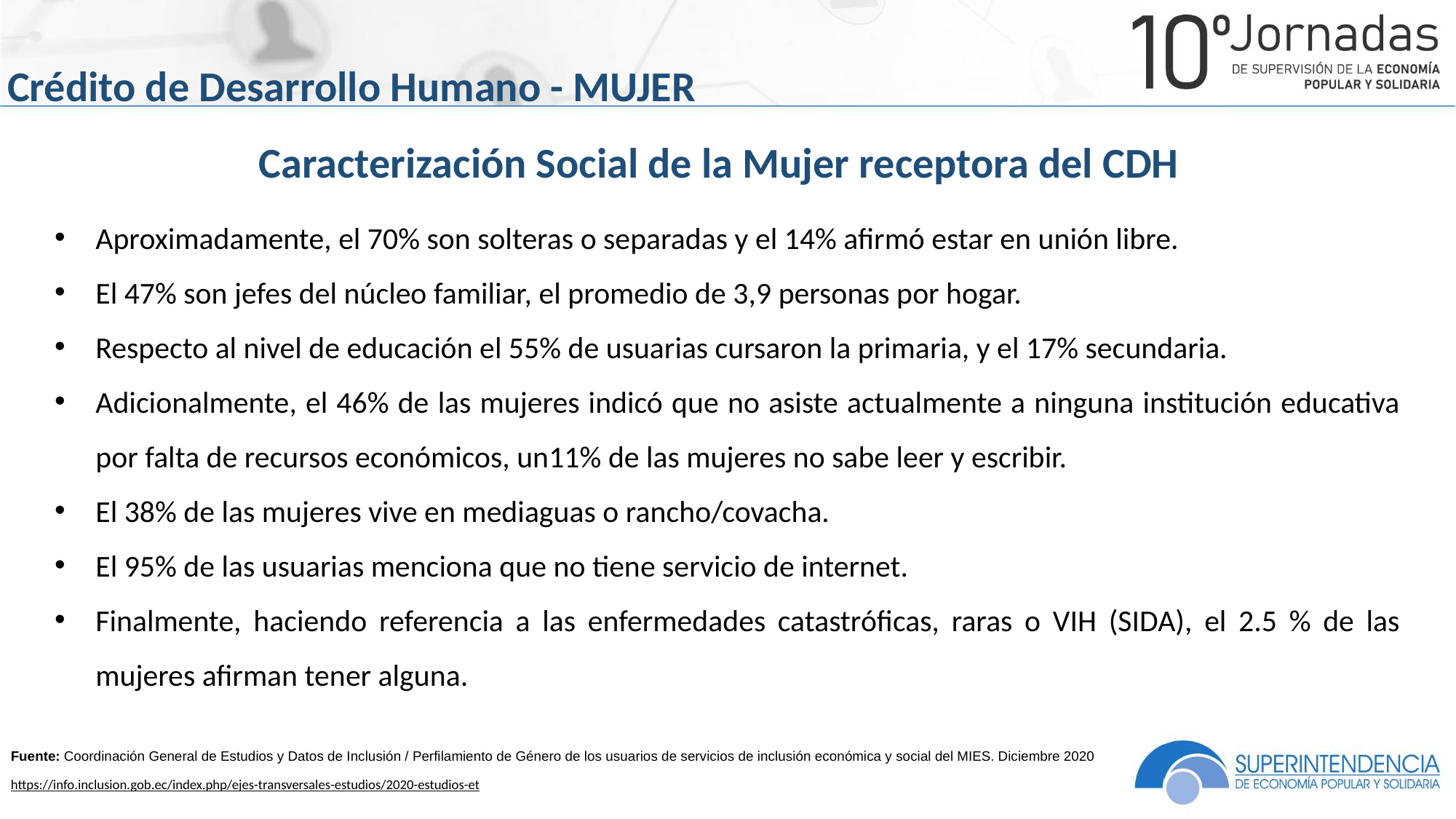

Crédito de Desarrollo Humano - MUJER
Caracterización Social de la Mujer receptora del CDH
Aproximadamente, el 70% son solteras o separadas y el 14% afirmó estar en unión libre.
El 47% son jefes del núcleo familiar, el promedio de 3,9 personas por hogar.
Respecto al nivel de educación el 55% de usuarias cursaron la primaria, y el 17% secundaria.
Adicionalmente, el 46% de las mujeres indicó que no asiste actualmente a ninguna institución educativa por falta de recursos económicos, un11% de las mujeres no sabe leer y escribir.
El 38% de las mujeres vive en mediaguas o rancho/covacha.
El 95% de las usuarias menciona que no tiene servicio de internet.
Finalmente, haciendo referencia a las enfermedades catastróficas, raras o VIH (SIDA), el 2.5 % de las mujeres afirman tener alguna.
Fuente: Coordinación General de Estudios y Datos de Inclusión / Perfilamiento de Género de los usuarios de servicios de inclusión económica y social del MIES. Diciembre 2020
https://info.inclusion.gob.ec/index.php/ejes-transversales-estudios/2020-estudios-et